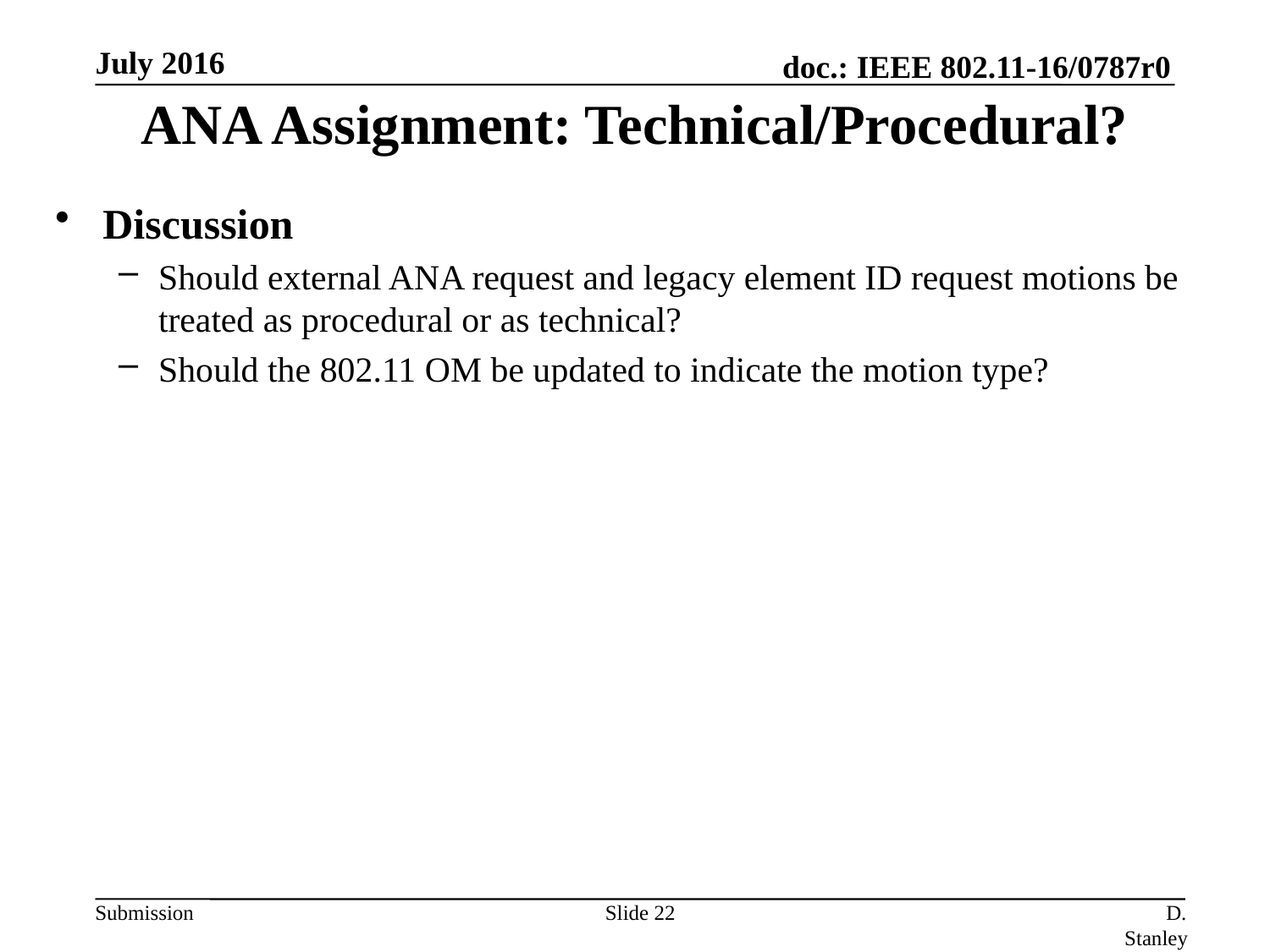

July 2016
# ANA Assignment: Technical/Procedural?
Discussion
Should external ANA request and legacy element ID request motions be treated as procedural or as technical?
Should the 802.11 OM be updated to indicate the motion type?

Slide 22
D. Stanley, HP Enterprise